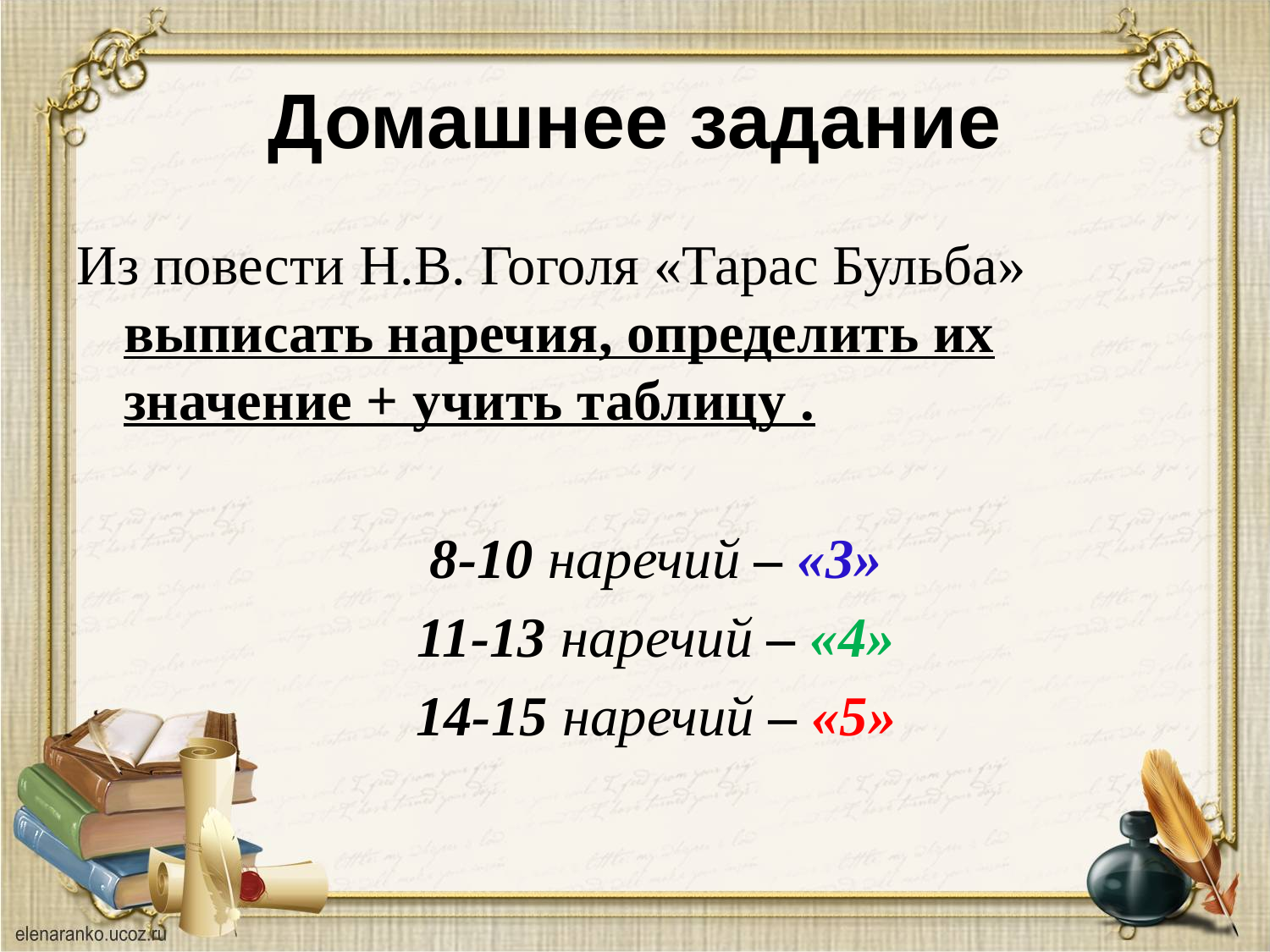

# Домашнее задание
Из повести Н.В. Гоголя «Тарас Бульба» выписать наречия, определить их значение + учить таблицу .

   8-10 наречий – «3»
   11-13 наречий – «4»
   14-15 наречий – «5»